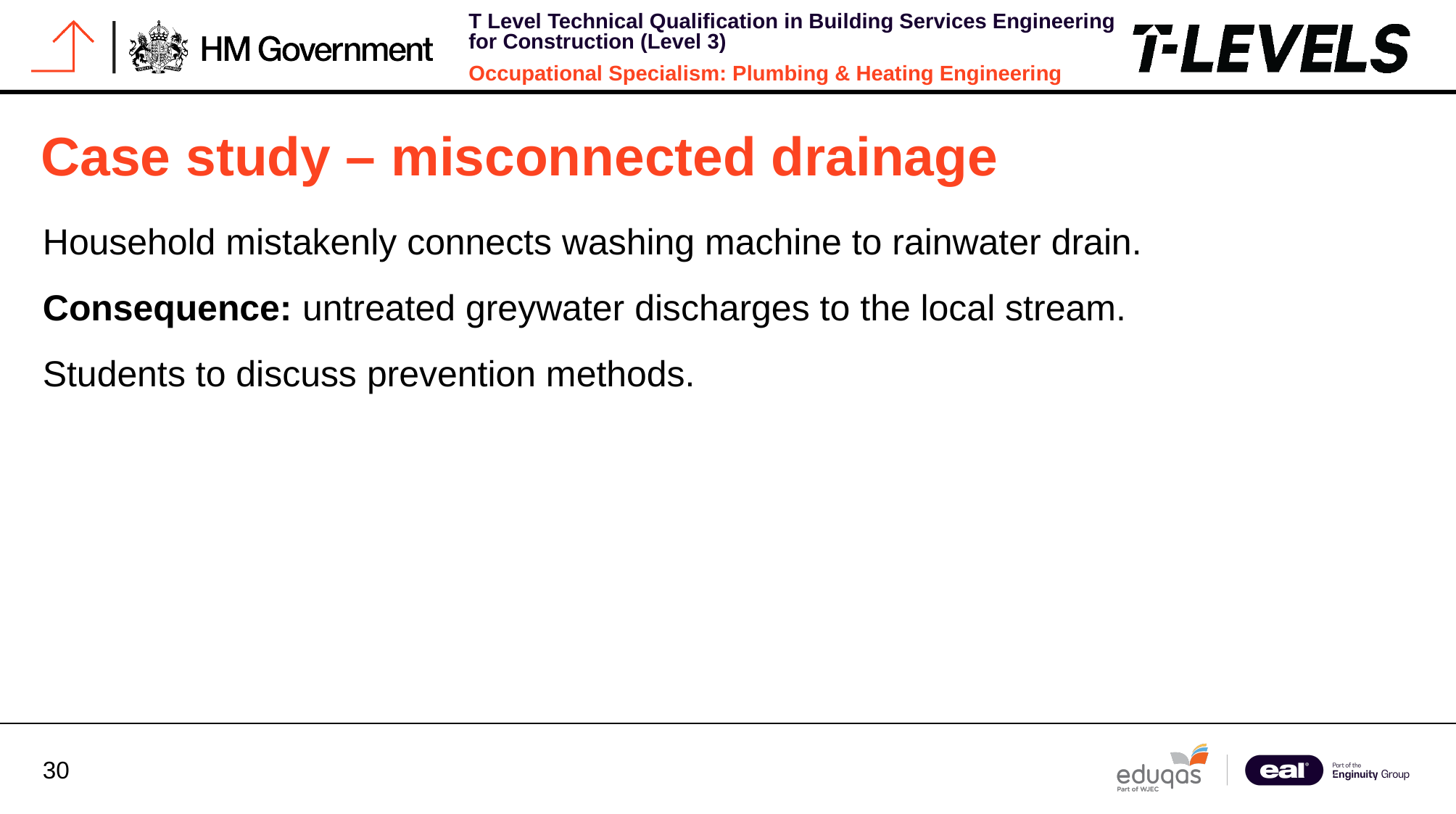

# Case study – misconnected drainage
Household mistakenly connects washing machine to rainwater drain.
Consequence: untreated greywater discharges to the local stream.
Students to discuss prevention methods.